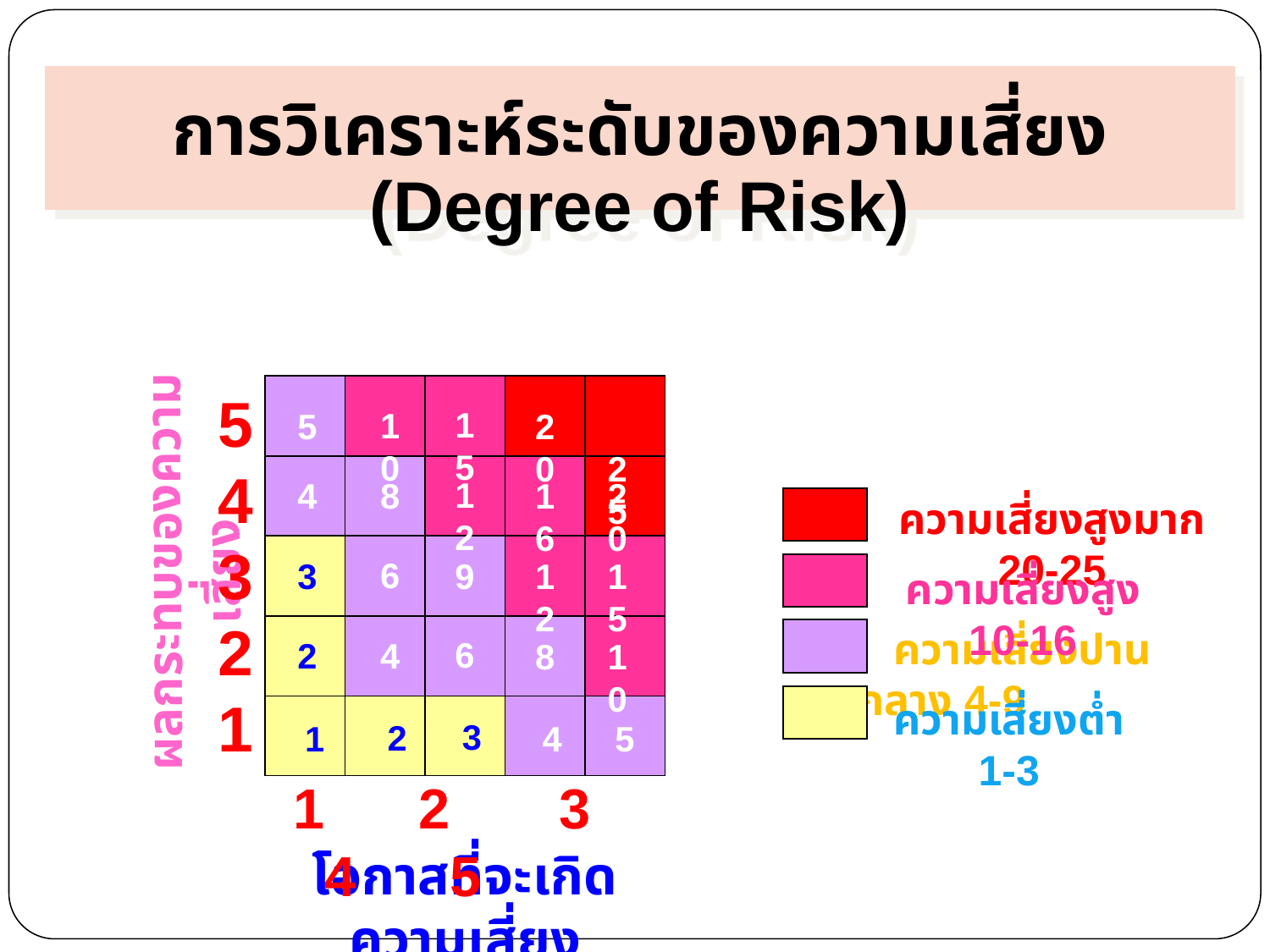

การวิเคราะห์ระดับของความเสี่ยง (Degree of Risk)

5
4
3
2
1
15
10
8
6
4
2
5
20
 25

12
4
16
20

ผลกระทบของความเสี่ยง

3
12
15
9

ความเสี่ยงสูง 10-16

6
2
8
10

ความเสี่ยงต่ำ 1-3

3
1
4
5
 1      2       3       4      5
โอกาสที่จะเกิดความเสี่ยง
ความเสี่ยงสูงมาก 20-25
   ความเสี่ยงปานกลาง 4-9
39